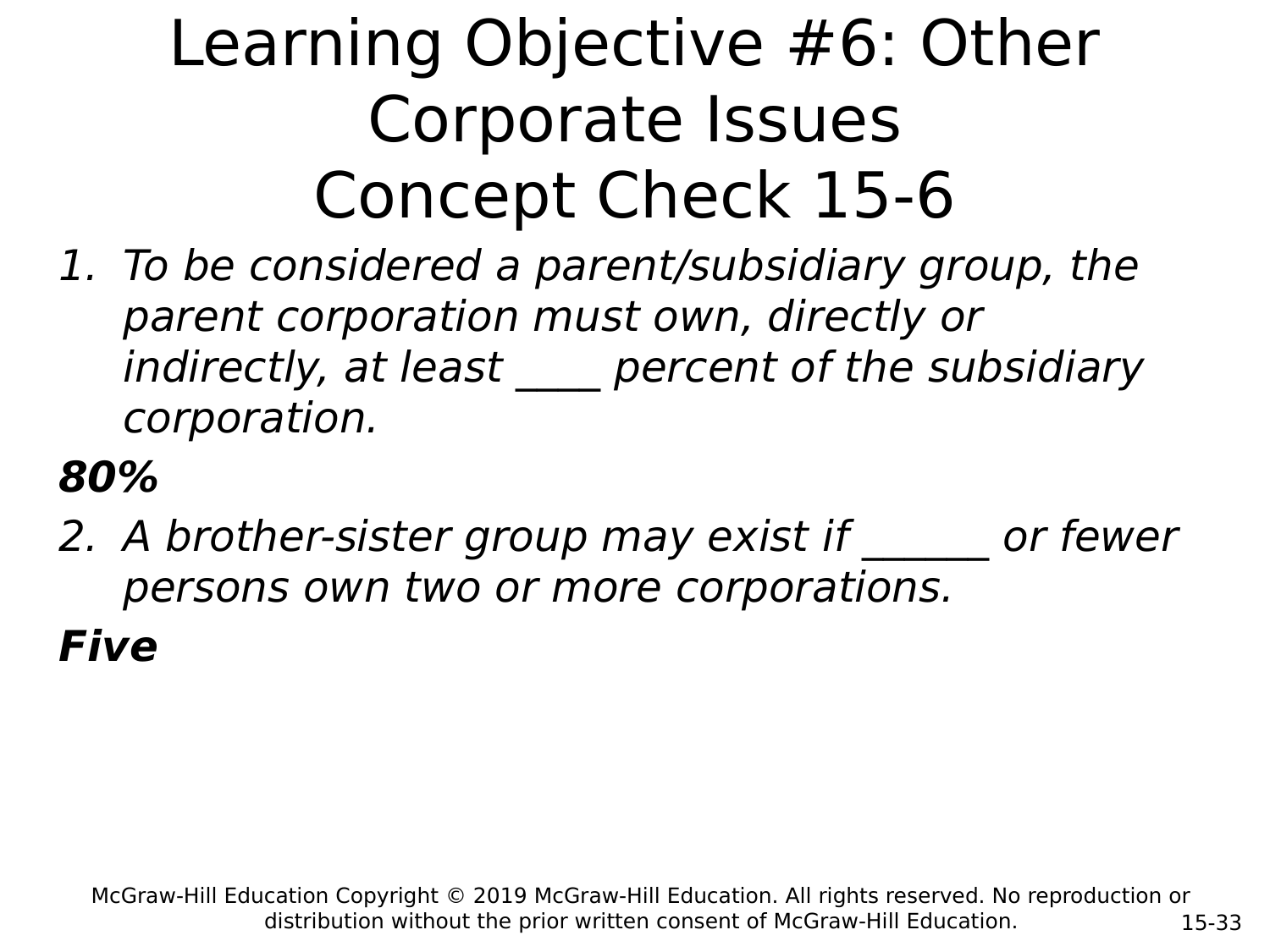

# Learning Objective #6: Other Corporate Issues Concept Check 15-6
To be considered a parent/subsidiary group, the parent corporation must own, directly or indirectly, at least ____ percent of the subsidiary corporation.
80%
A brother-sister group may exist if ______ or fewer persons own two or more corporations.
Five

McGraw-Hill Education Copyright © 2019 McGraw-Hill Education. All rights reserved. No reproduction or distribution without the prior written consent of McGraw-Hill Education.
15-33